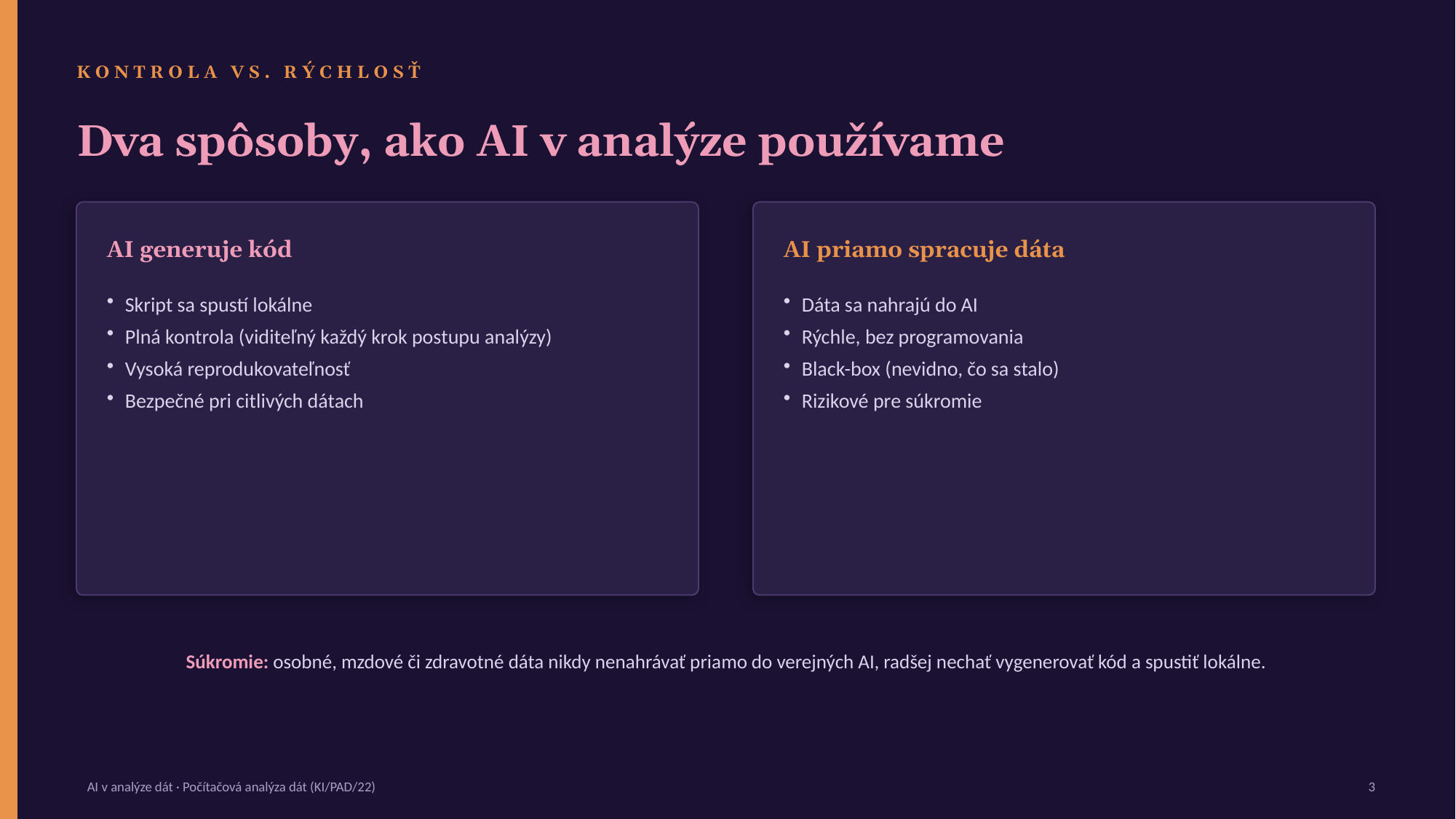

KONTROLA VS. RÝCHLOSŤ
Dva spôsoby, ako AI v analýze používame

AI generuje kód
AI priamo spracuje dáta
Skript sa spustí lokálne
Plná kontrola (viditeľný každý krok postupu analýzy)
Vysoká reprodukovateľnosť
Bezpečné pri citlivých dátach
Dáta sa nahrajú do AI
Rýchle, bez programovania
Black-box (nevidno, čo sa stalo)
Rizikové pre súkromie
Súkromie: osobné, mzdové či zdravotné dáta nikdy nenahrávať priamo do verejných AI, radšej nechať vygenerovať kód a spustiť lokálne.
AI v analýze dát · Počítačová analýza dát (KI/PAD/22)
3